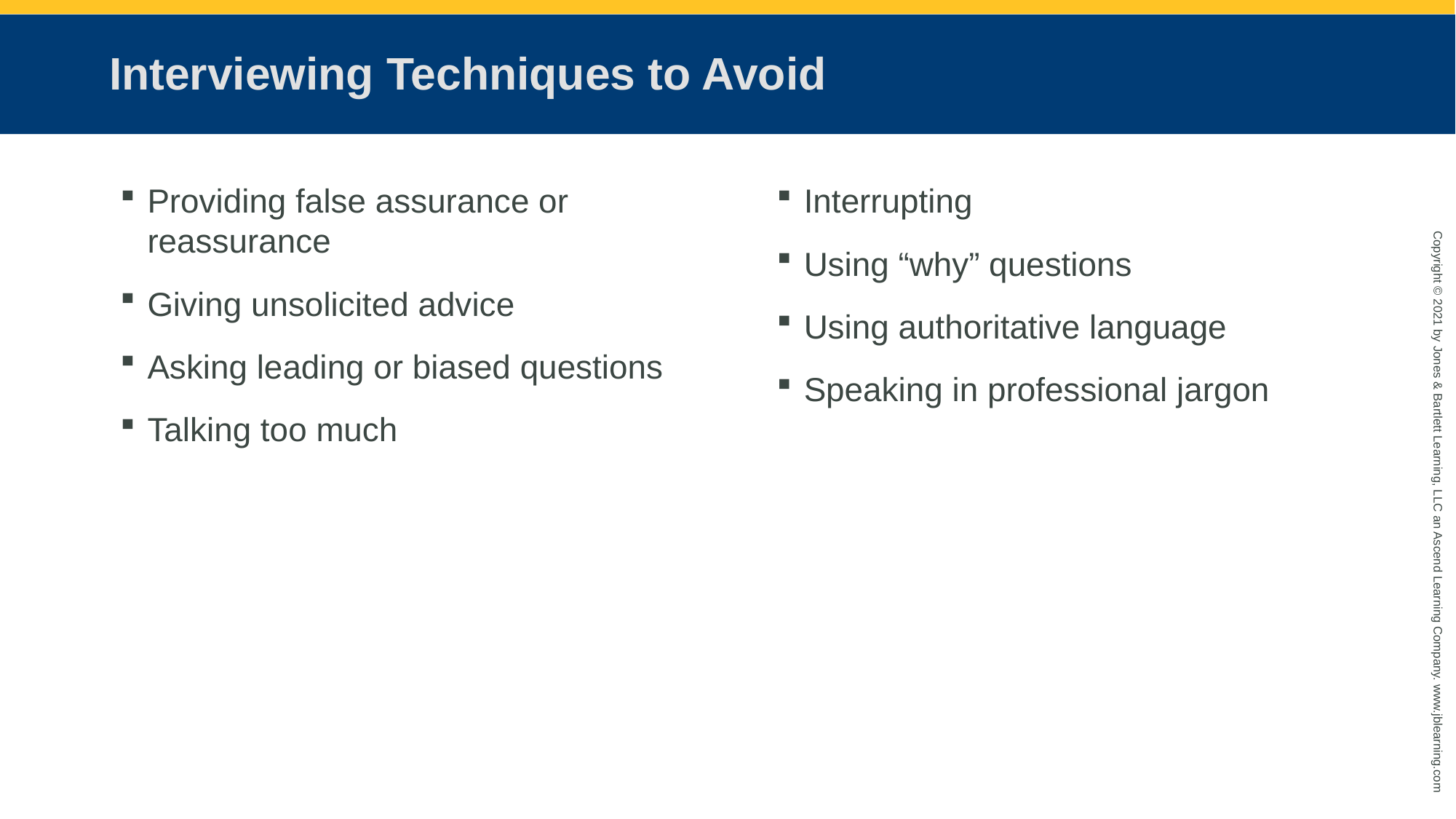

# Interviewing Techniques to Avoid
Providing false assurance or reassurance
Giving unsolicited advice
Asking leading or biased questions
Talking too much
Interrupting
Using “why” questions
Using authoritative language
Speaking in professional jargon